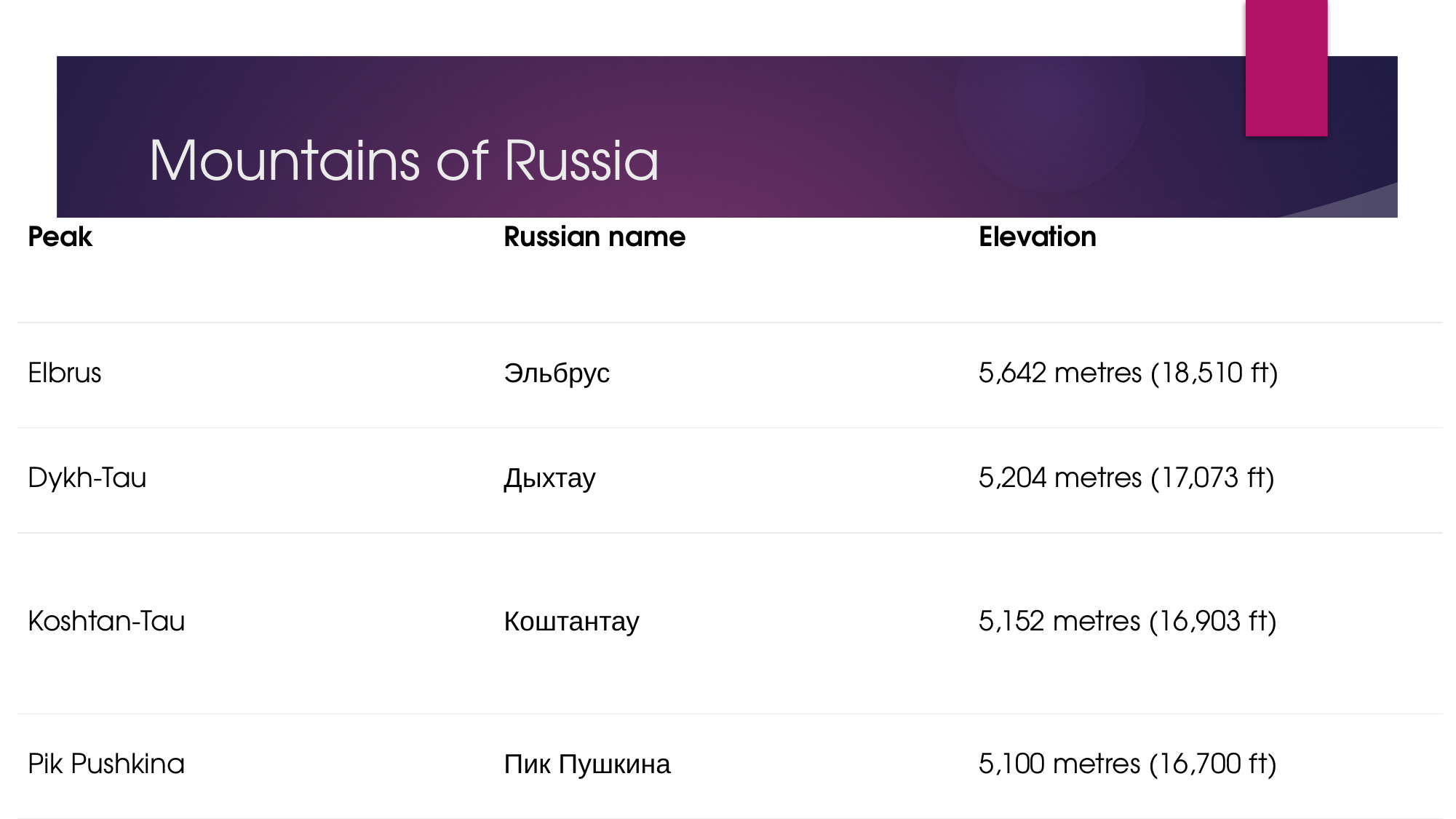

# Mountains of Russia
| Peak | Russian name | Elevation |
| --- | --- | --- |
| Elbrus | Эльбрус | 5,642 metres (18,510 ft) |
| Dykh-Tau | Дыхтау | 5,204 metres (17,073 ft) |
| Koshtan-Tau | Коштантау | 5,152 metres (16,903 ft) |
| Pik Pushkina | Пик Пушкина | 5,100 metres (16,700 ft) |